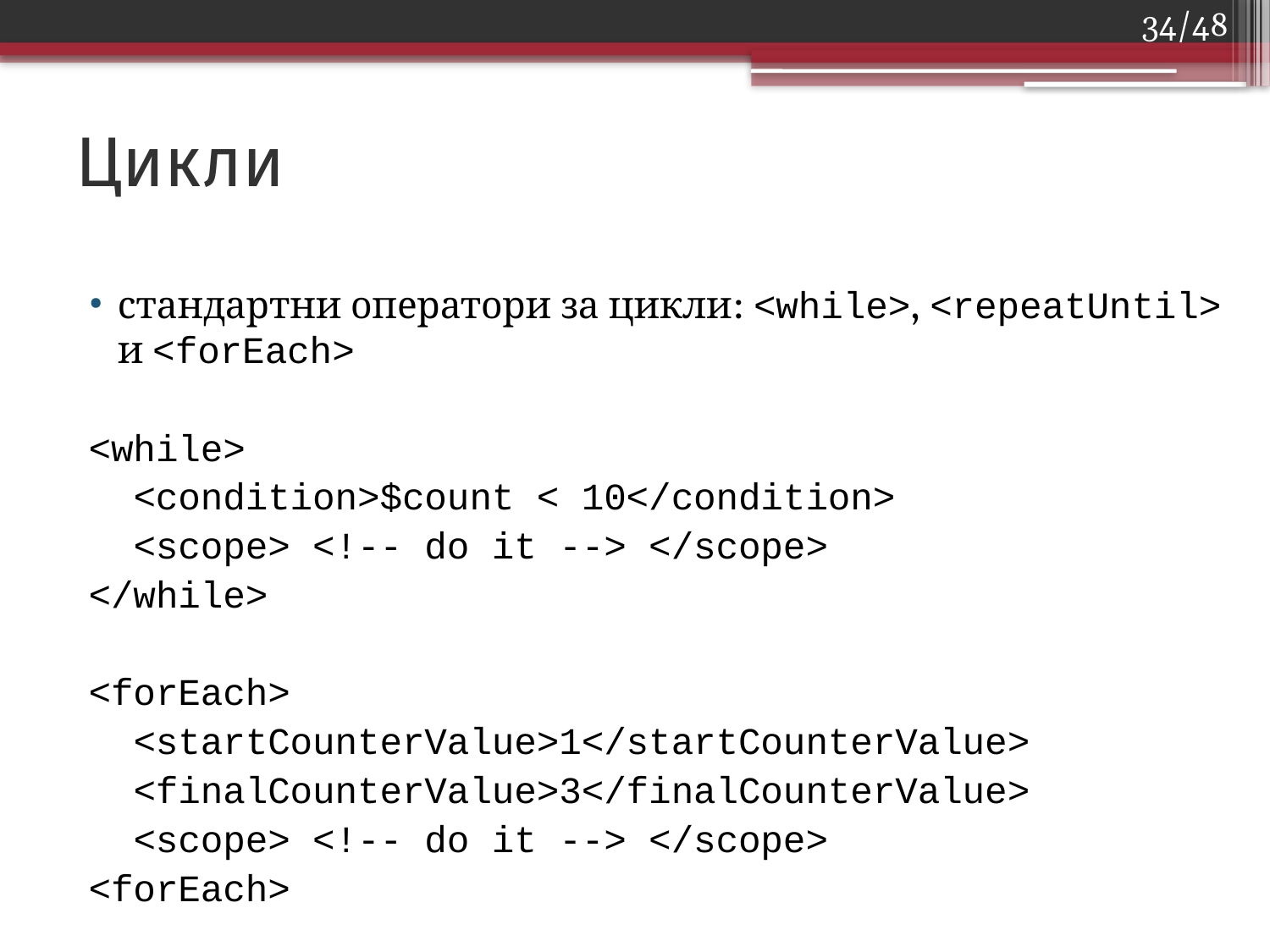

34/48
# Цикли
стандартни оператори за цикли: <while>, <repeatUntil> и <forEach>

<while>
  <condition>$count < 10</condition>
  <scope> <!-- do it --> </scope>
</while>

<forEach>
  <startCounterValue>1</startCounterValue>
  <finalCounterValue>3</finalCounterValue>
  <scope> <!-- do it --> </scope>
<forEach>